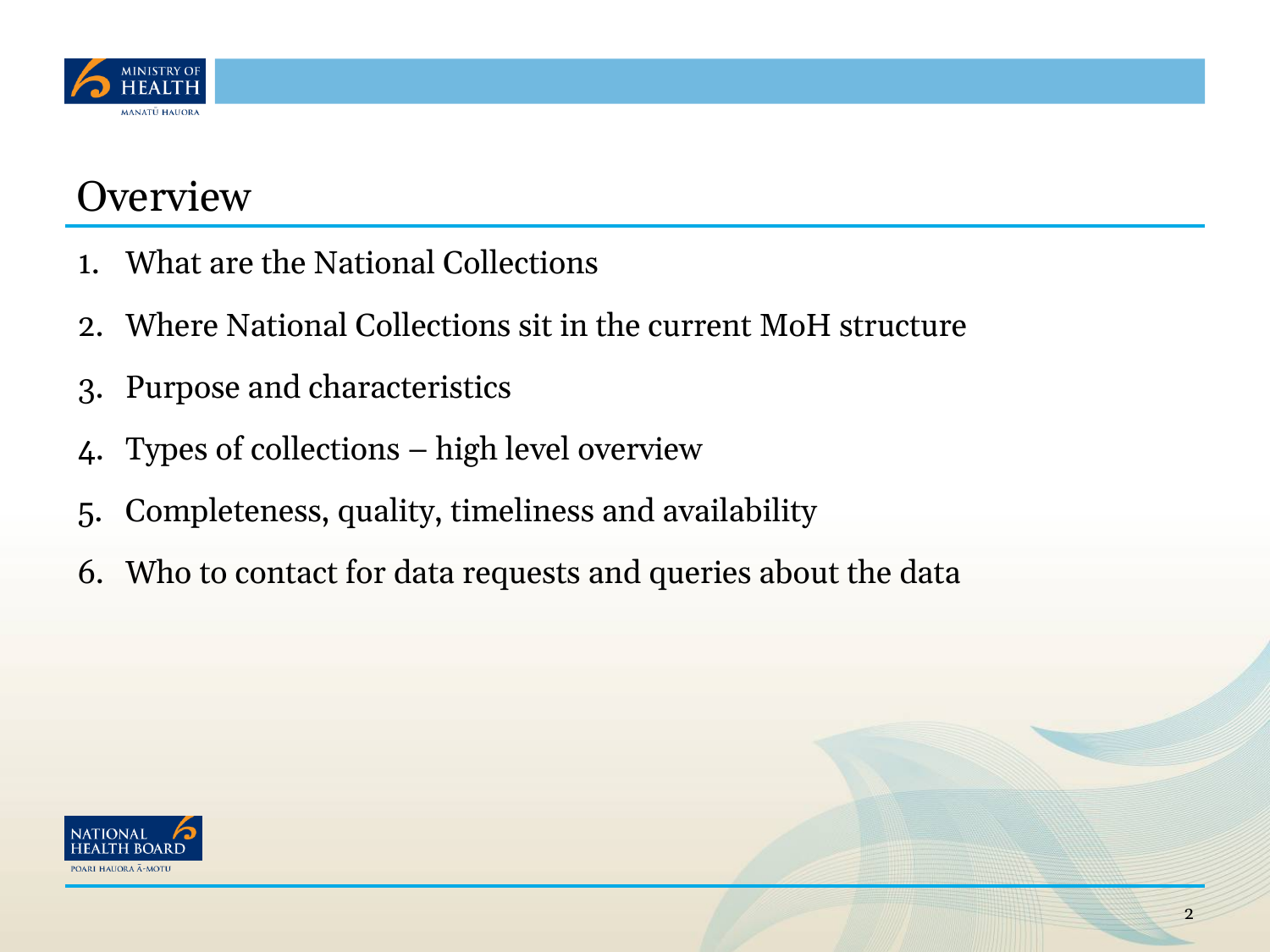

# Overview
What are the National Collections
Where National Collections sit in the current MoH structure
Purpose and characteristics
Types of collections – high level overview
Completeness, quality, timeliness and availability
Who to contact for data requests and queries about the data
2